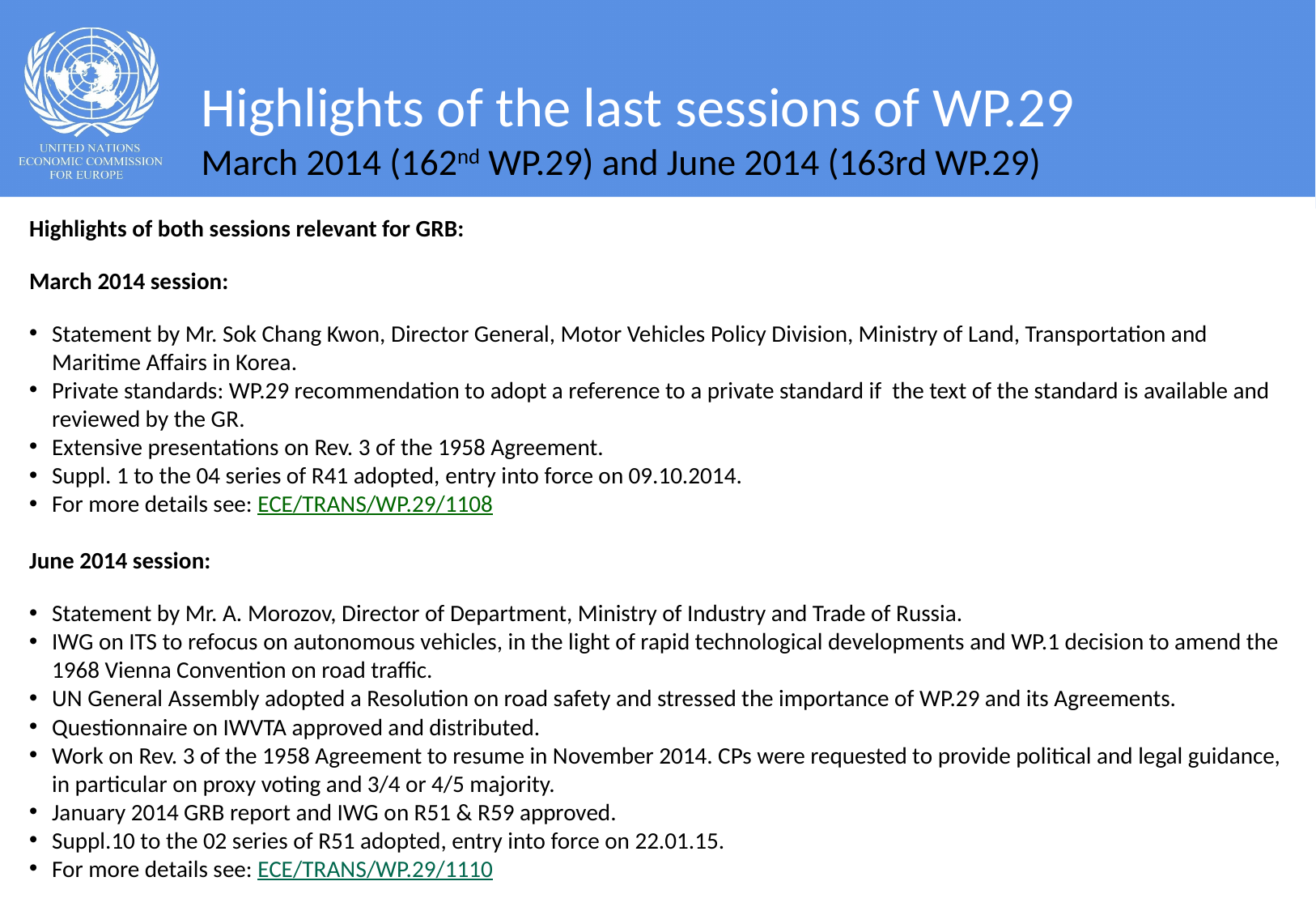

# Highlights of the last sessions of WP.29 March 2014 (162nd WP.29) and June 2014 (163rd WP.29)
Highlights of both sessions relevant for GRB:

March 2014 session:

Statement by Mr. Sok Chang Kwon, Director General, Motor Vehicles Policy Division, Ministry of Land, Transportation and Maritime Affairs in Korea.
Private standards: WP.29 recommendation to adopt a reference to a private standard if  the text of the standard is available and reviewed by the GR.
Extensive presentations on Rev. 3 of the 1958 Agreement.
Suppl. 1 to the 04 series of R41 adopted, entry into force on 09.10.2014.
For more details see: ECE/TRANS/WP.29/1108

June 2014 session:

Statement by Mr. A. Morozov, Director of Department, Ministry of Industry and Trade of Russia.
IWG on ITS to refocus on autonomous vehicles, in the light of rapid technological developments and WP.1 decision to amend the 1968 Vienna Convention on road traffic.
UN General Assembly adopted a Resolution on road safety and stressed the importance of WP.29 and its Agreements.
Questionnaire on IWVTA approved and distributed.
Work on Rev. 3 of the 1958 Agreement to resume in November 2014. CPs were requested to provide political and legal guidance, in particular on proxy voting and 3/4 or 4/5 majority.
January 2014 GRB report and IWG on R51 & R59 approved.
Suppl.10 to the 02 series of R51 adopted, entry into force on 22.01.15.
For more details see: ECE/TRANS/WP.29/1110